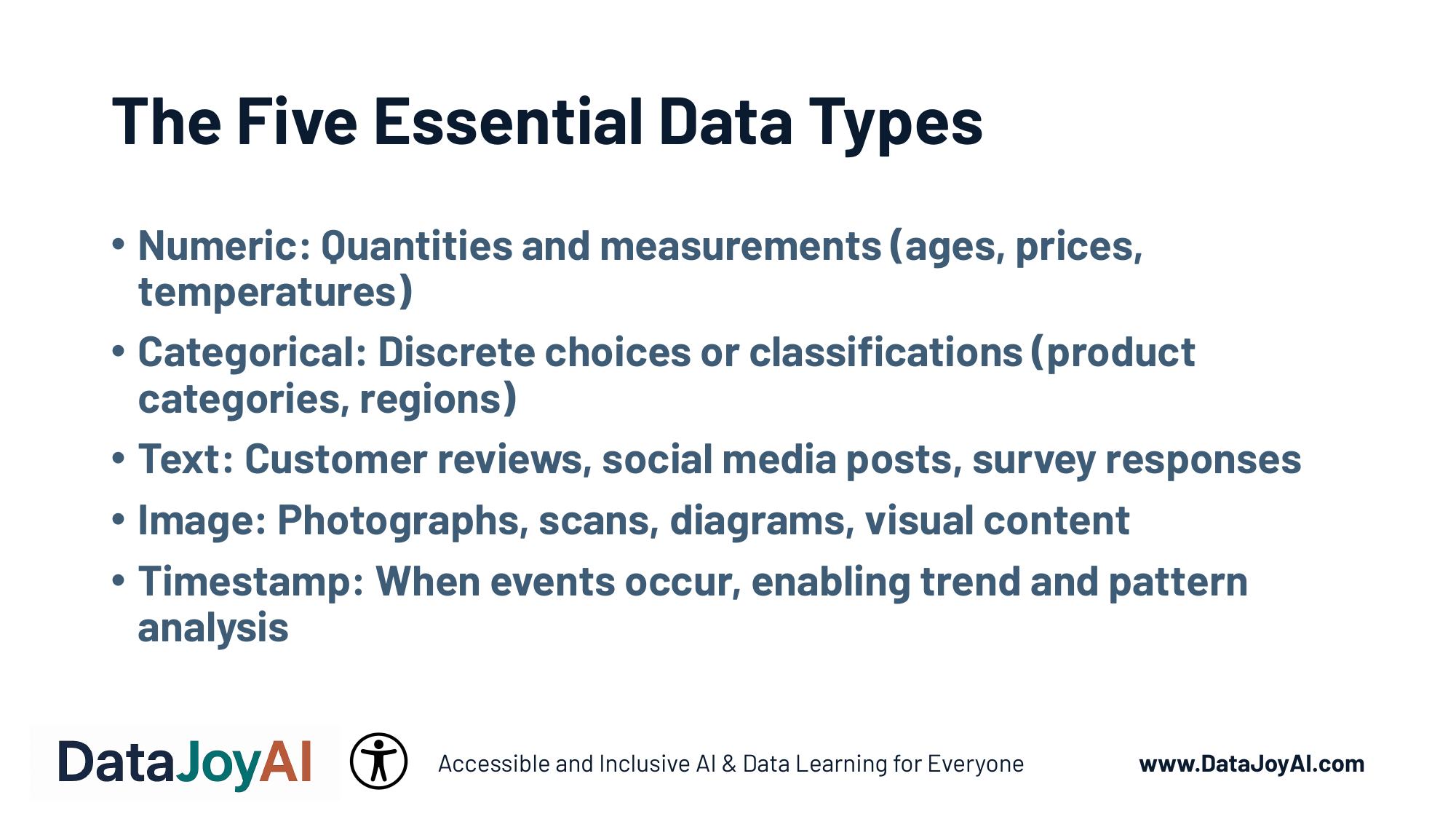

# The Five Essential Data Types
Numeric: Quantities and measurements (ages, prices, temperatures)
Categorical: Discrete choices or classifications (product categories, regions)
Text: Customer reviews, social media posts, survey responses
Image: Photographs, scans, diagrams, visual content
Timestamp: When events occur, enabling trend and pattern analysis